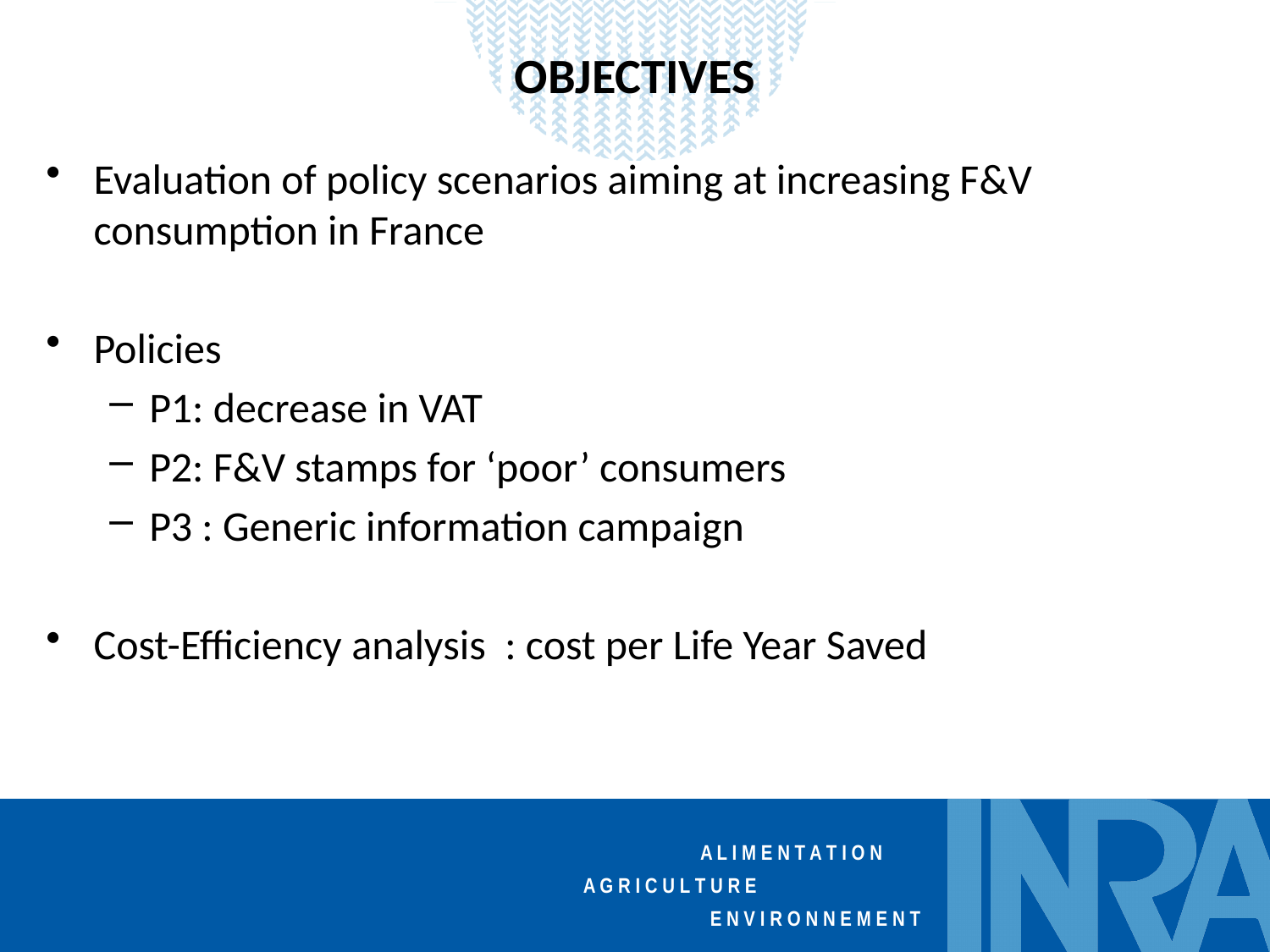

# OBJECTIVES
Evaluation of policy scenarios aiming at increasing F&V consumption in France

Policies
P1: decrease in VAT
P2: F&V stamps for ‘poor’ consumers
P3 : Generic information campaign

Cost-Efficiency analysis  : cost per Life Year Saved